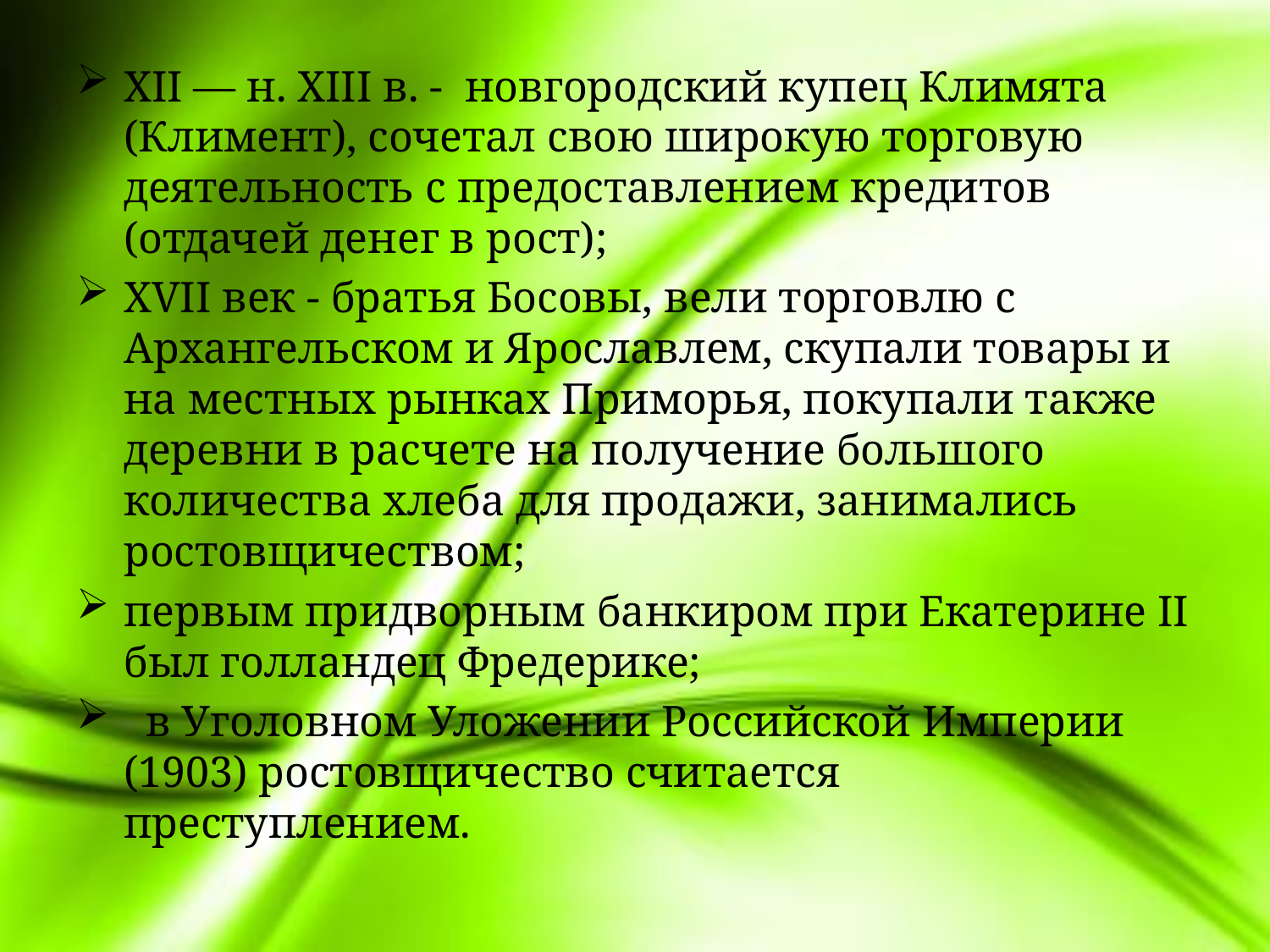

XII — н. XIII в. -  новгородский купец Климята (Климент), сочетал свою широкую торговую деятельность с предоставлением кредитов (отдачей денег в рост);
XVII век - братья Босовы, вели торговлю с Архангельском и Ярославлем, скупали товары и на местных рынках Приморья, покупали также деревни в расчете на получение большого количества хлеба для продажи, занимались ростовщичеством;
первым придворным банкиром при Екатерине II был голландец Фредерике;
  в Уголовном Уложении Российской Империи (1903) ростовщичество считается преступлением.